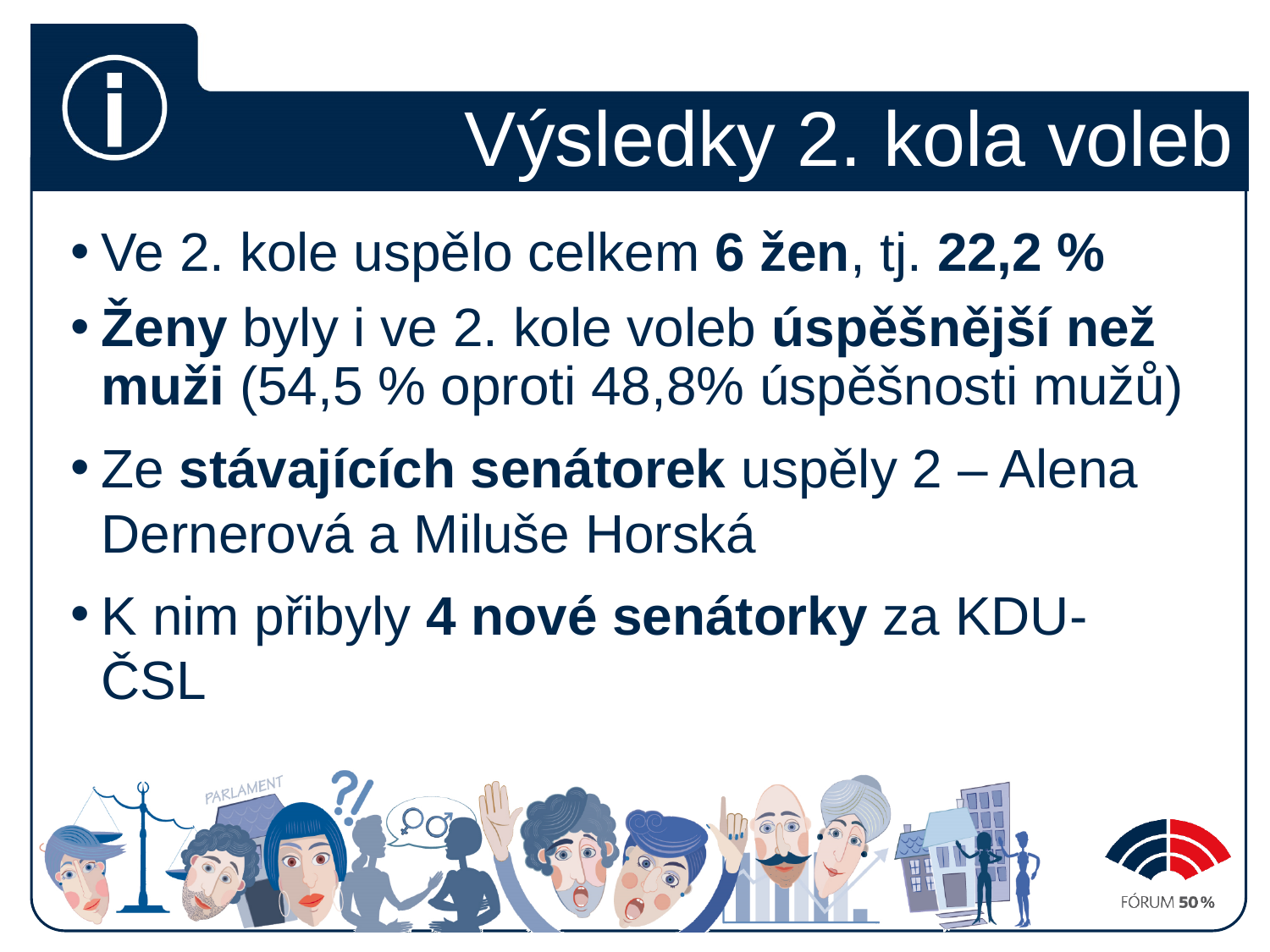

# Výsledky 2. kola voleb
Ve 2. kole uspělo celkem 6 žen, tj. 22,2 %
Ženy byly i ve 2. kole voleb úspěšnější než muži (54,5 % oproti 48,8% úspěšnosti mužů)
Ze stávajících senátorek uspěly 2 – Alena Dernerová a Miluše Horská
K nim přibyly 4 nové senátorky za KDU-ČSL